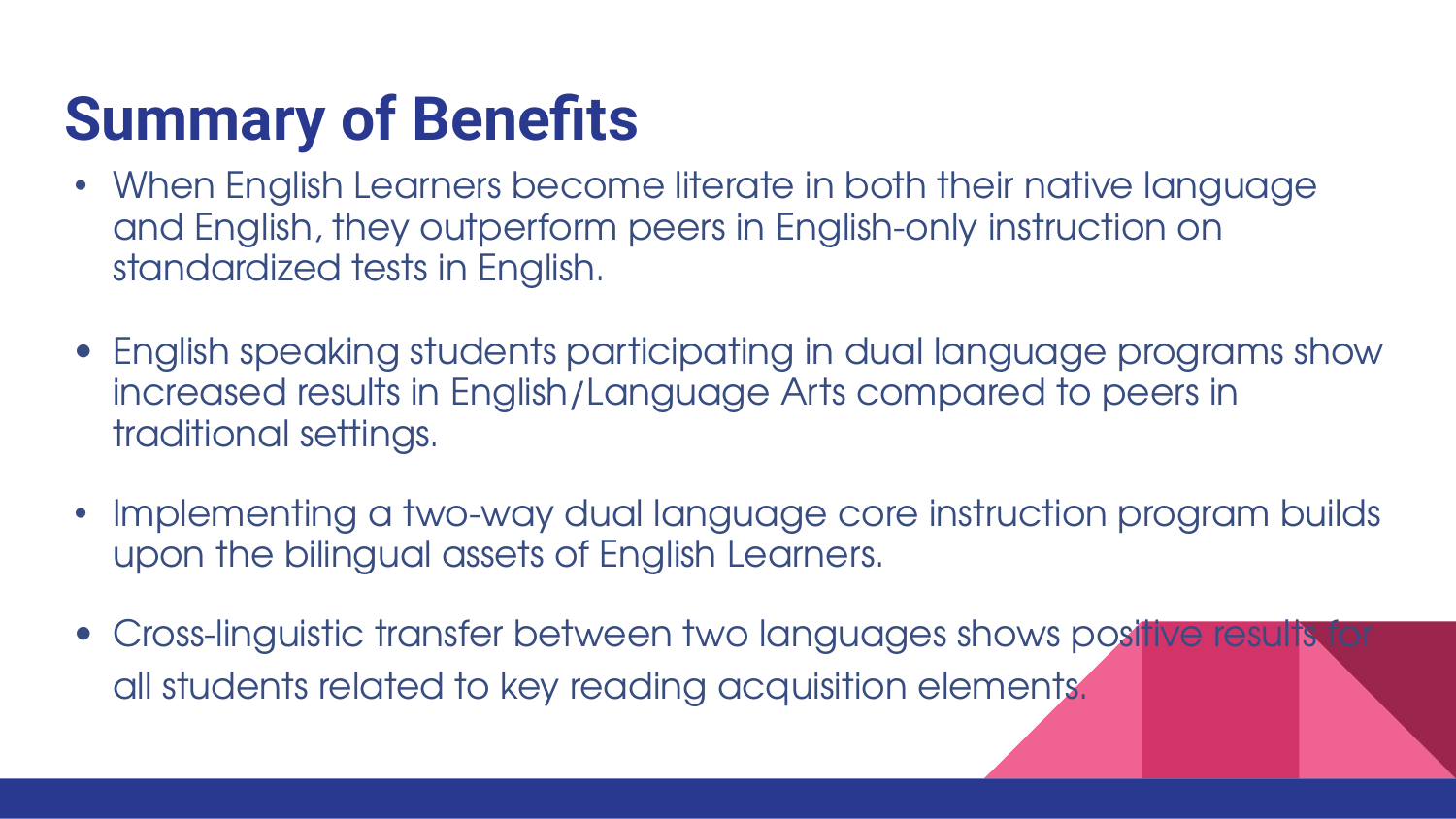

# Summary of Benefits
When English Learners become literate in both their native language and English, they outperform peers in English-only instruction on standardized tests in English.

English speaking students participating in dual language programs show increased results in English/Language Arts compared to peers in traditional settings.
Implementing a two-way dual language core instruction program builds upon the bilingual assets of English Learners.
Cross-linguistic transfer between two languages shows positive results for all students related to key reading acquisition elements.